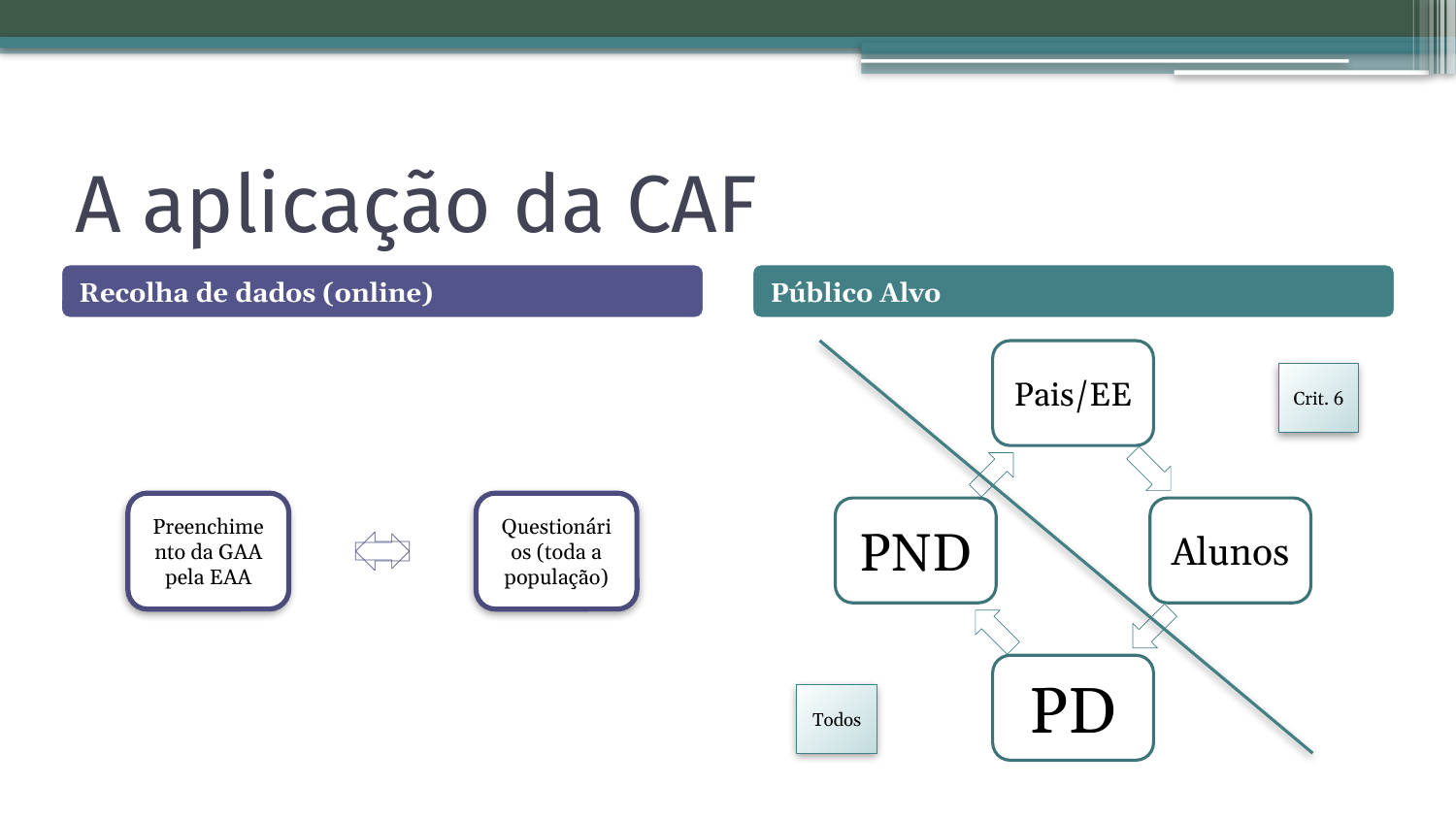

# A aplicação da CAF
Recolha de dados (online)
Público Alvo
Questionários (toda a população)
Preenchimento da GAA pela EAA
Pais/EE
Alunos
PD
PND
Crit. 6
Todos